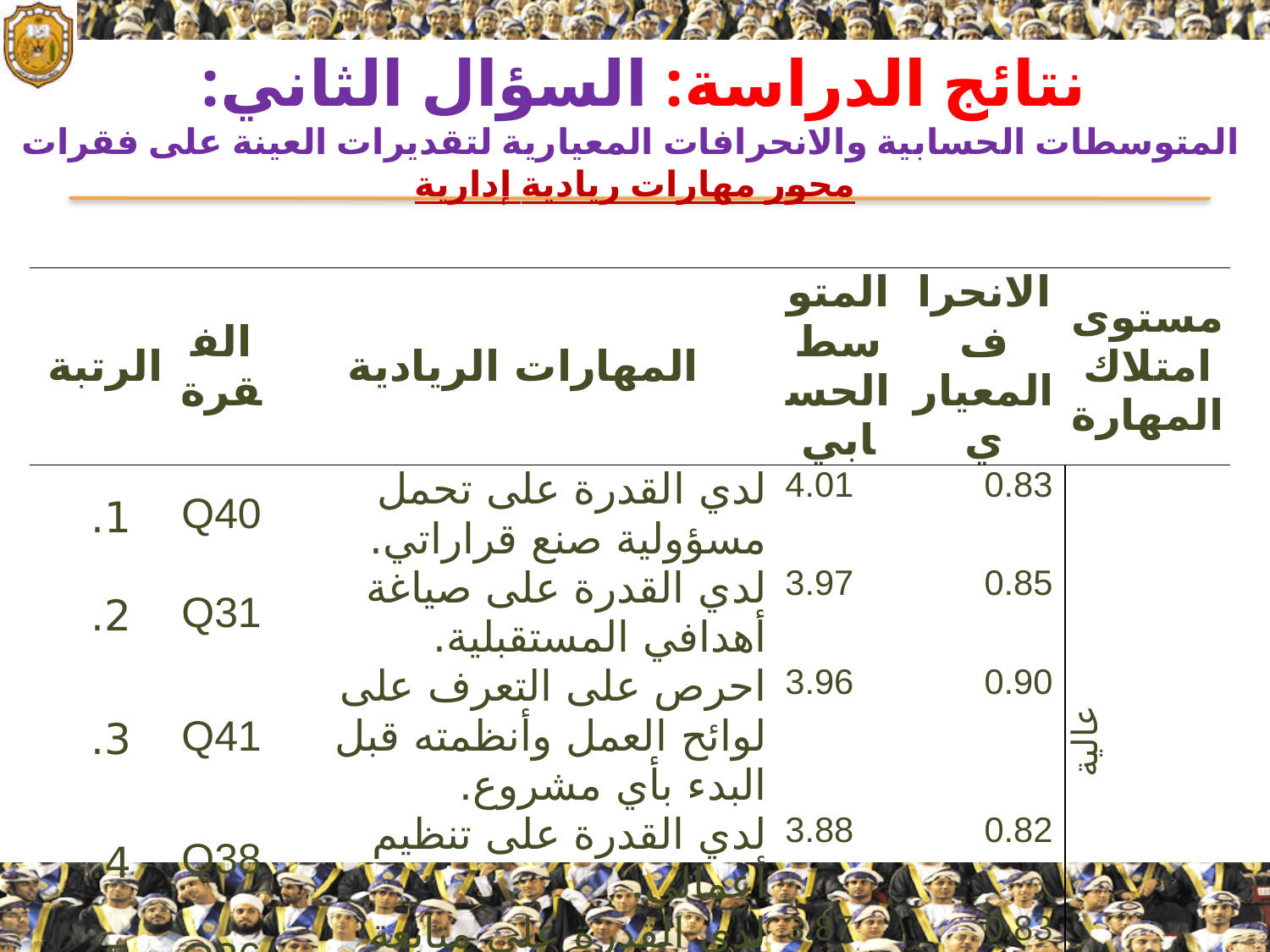

# نتائج الدراسة: السؤال الثاني: المتوسطات الحسابية والانحرافات المعيارية لتقديرات العينة على فقرات محور مهارات ريادية إدارية
| الرتبة | الفقرة | المهارات الريادية | المتوسط الحسابي | الانحراف المعياري | مستوى امتلاك المهارة |
| --- | --- | --- | --- | --- | --- |
| 1. | Q40 | لدي القدرة على تحمل مسؤولية صنع قراراتي. | 4.01 | 0.83 | عالية |
| 2. | Q31 | لدي القدرة على صياغة أهدافي المستقبلية. | 3.97 | 0.85 |  |
| 3. | Q41 | احرص على التعرف على لوائح العمل وأنظمته قبل البدء بأي مشروع. | 3.96 | 0.90 |  |
| 4. | Q38 | لدي القدرة على تنظيم أعمالي. | 3.88 | 0.82 |  |
| 5. | Q36 | لدي القدرة على متابعة الأعمال. | 3.87 | 0.83 |  |
| المجموع الكلي |  |  | 3.77 | 0.57 | عالية |